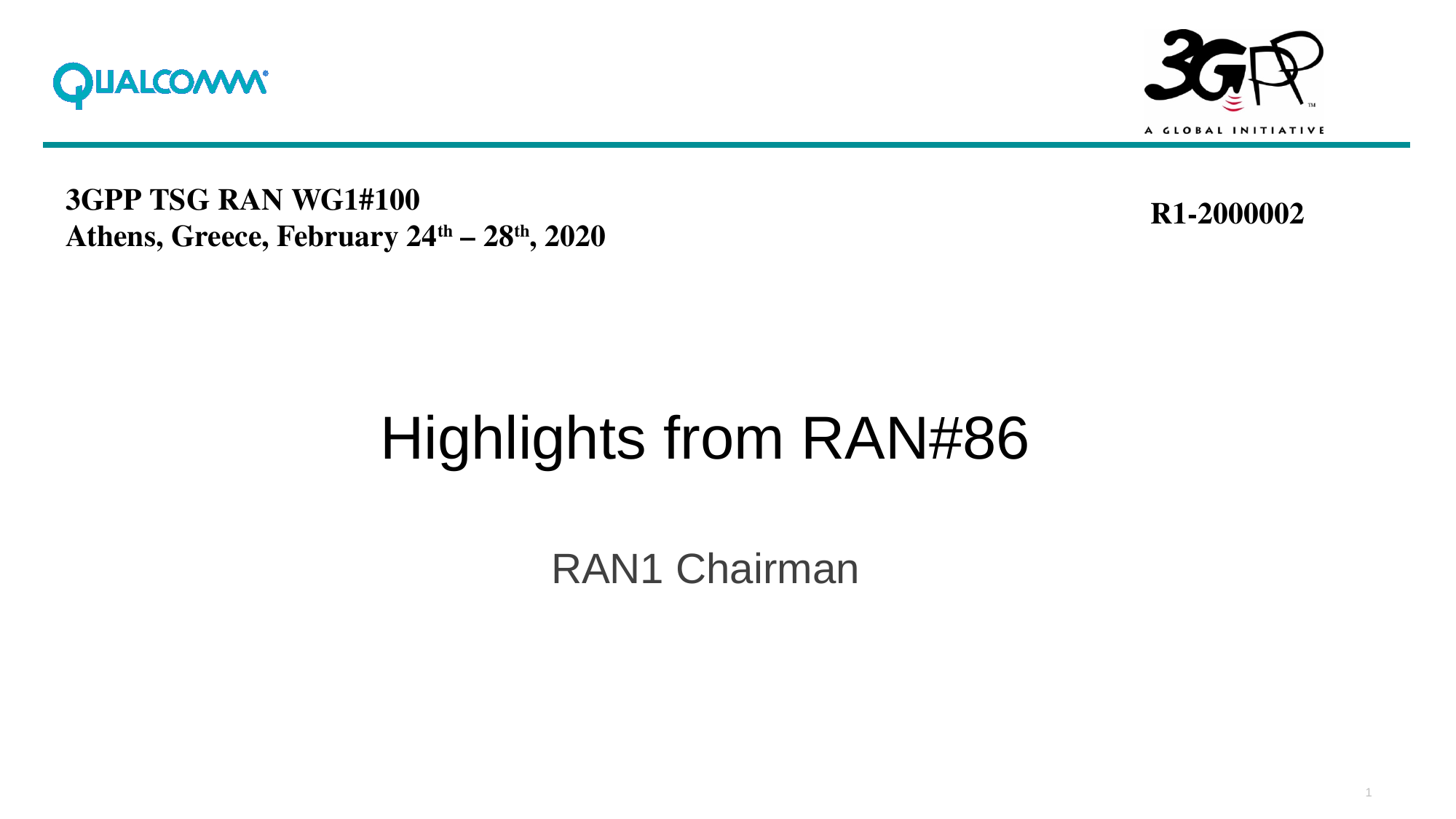

3GPP TSG RAN WG1#100
Athens, Greece, February 24th – 28th, 2020
R1-2000002
Highlights from RAN#86

RAN1 Chairman